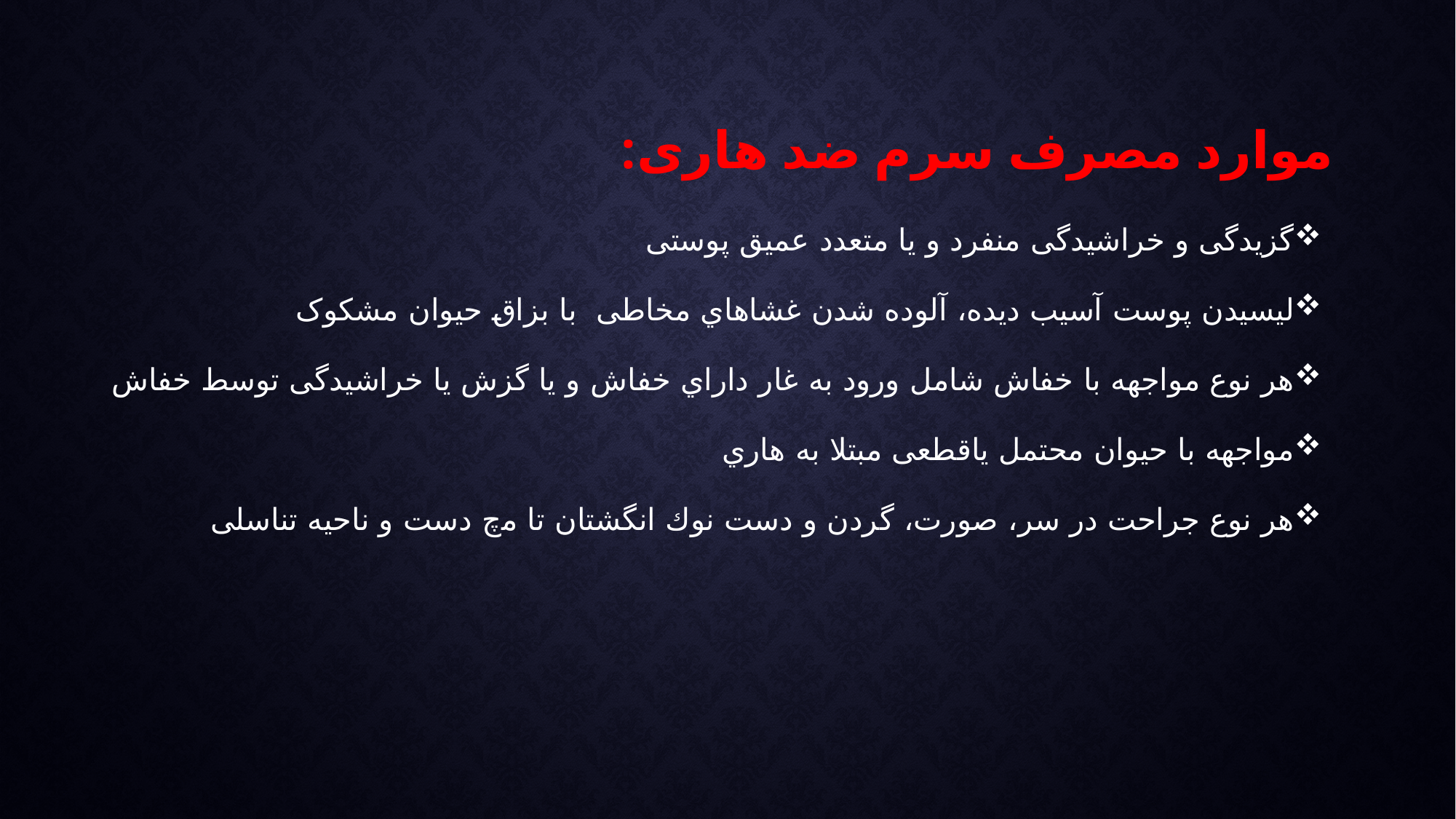

# موارد مصرف سرم ضد هاری:
گزﯾﺪگی و ﺧﺮاﺷﯿﺪگی ﻣﻨﻔﺮد و ﯾﺎ ﻣﺘﻌﺪد ﻋﻤﯿﻖ پوستی
ﻟﯿﺴﯿﺪن پوست آﺳﯿﺐ دﯾﺪه، آﻟﻮده ﺷﺪن ﻏﺸﺎﻫﺎي مخاطی  ﺑﺎ ﺑﺰاق ﺣﯿﻮان مشکوک
ﻫﺮ ﻧﻮع ﻣﻮاﺟﻬﻪ ﺑﺎ ﺧﻔﺎش ﺷﺎﻣﻞ ورود ﺑﻪ ﻏﺎر داراي ﺧﻔﺎش و ﯾﺎ گزش ﯾﺎ ﺧﺮاﺷﯿﺪگی توسط خفاش
ﻣﻮاﺟﻬﻪ ﺑﺎ ﺣﯿﻮان ﻣﺤﺘﻤﻞ ﯾﺎقطعی ﻣﺒﺘﻼ ﺑﻪ ﻫﺎري
ﻫﺮ ﻧﻮع ﺟﺮاﺣﺖ در ﺳﺮ، ﺻﻮرت، گردن و دﺳﺖ ﻧﻮك انگشتان ﺗﺎ ﻣچ دﺳﺖ و ﻧﺎﺣﯿﻪ تناسلی